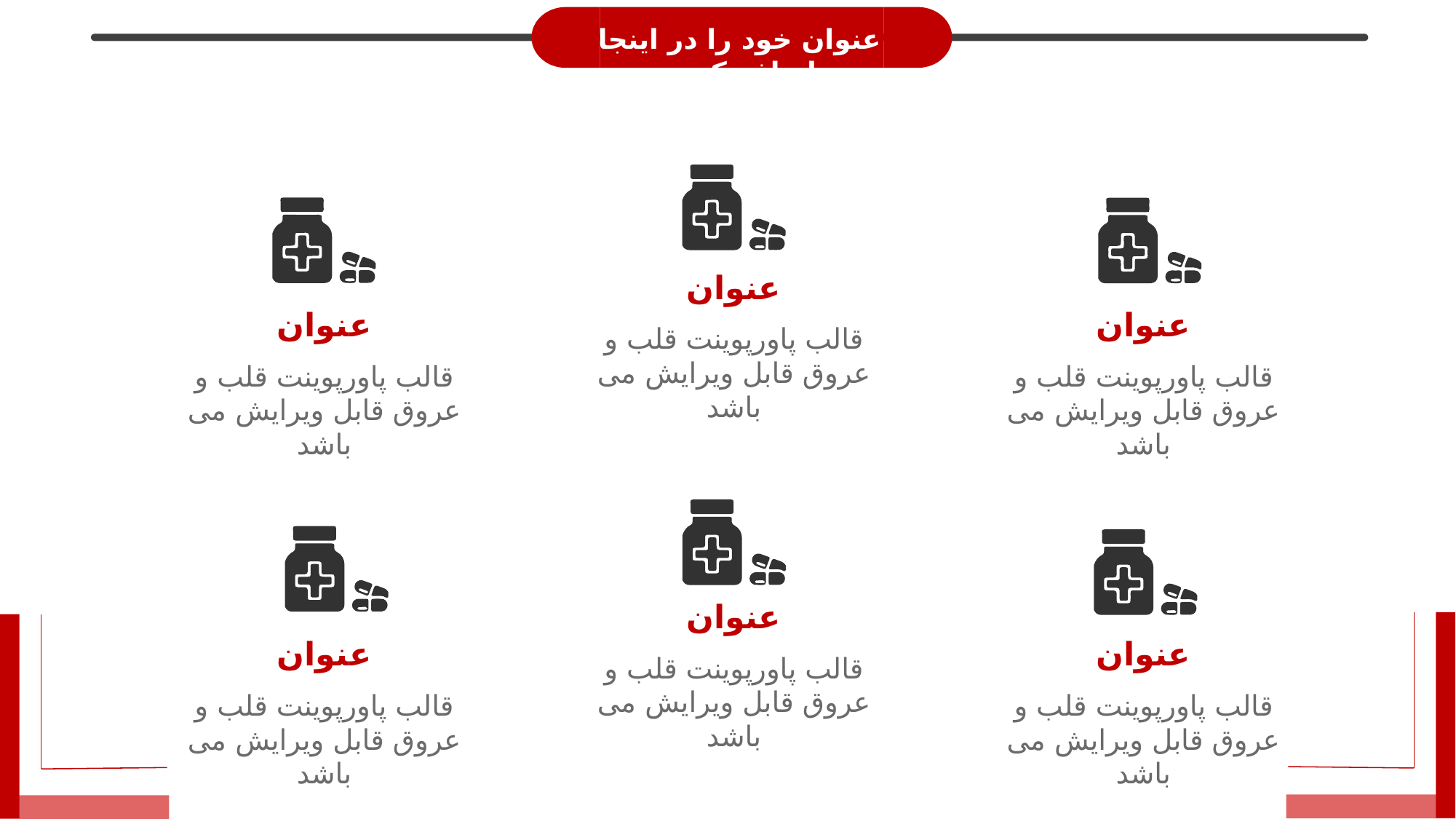

عنوان خود را در اینجا اضافه کنید.

عنوان
عنوان
عنوان
قالب پاورپوینت قلب و عروق قابل ویرایش می باشد
قالب پاورپوینت قلب و عروق قابل ویرایش می باشد
قالب پاورپوینت قلب و عروق قابل ویرایش می باشد

عنوان
عنوان
عنوان

قالب پاورپوینت قلب و عروق قابل ویرایش می باشد
قالب پاورپوینت قلب و عروق قابل ویرایش می باشد
قالب پاورپوینت قلب و عروق قابل ویرایش می باشد